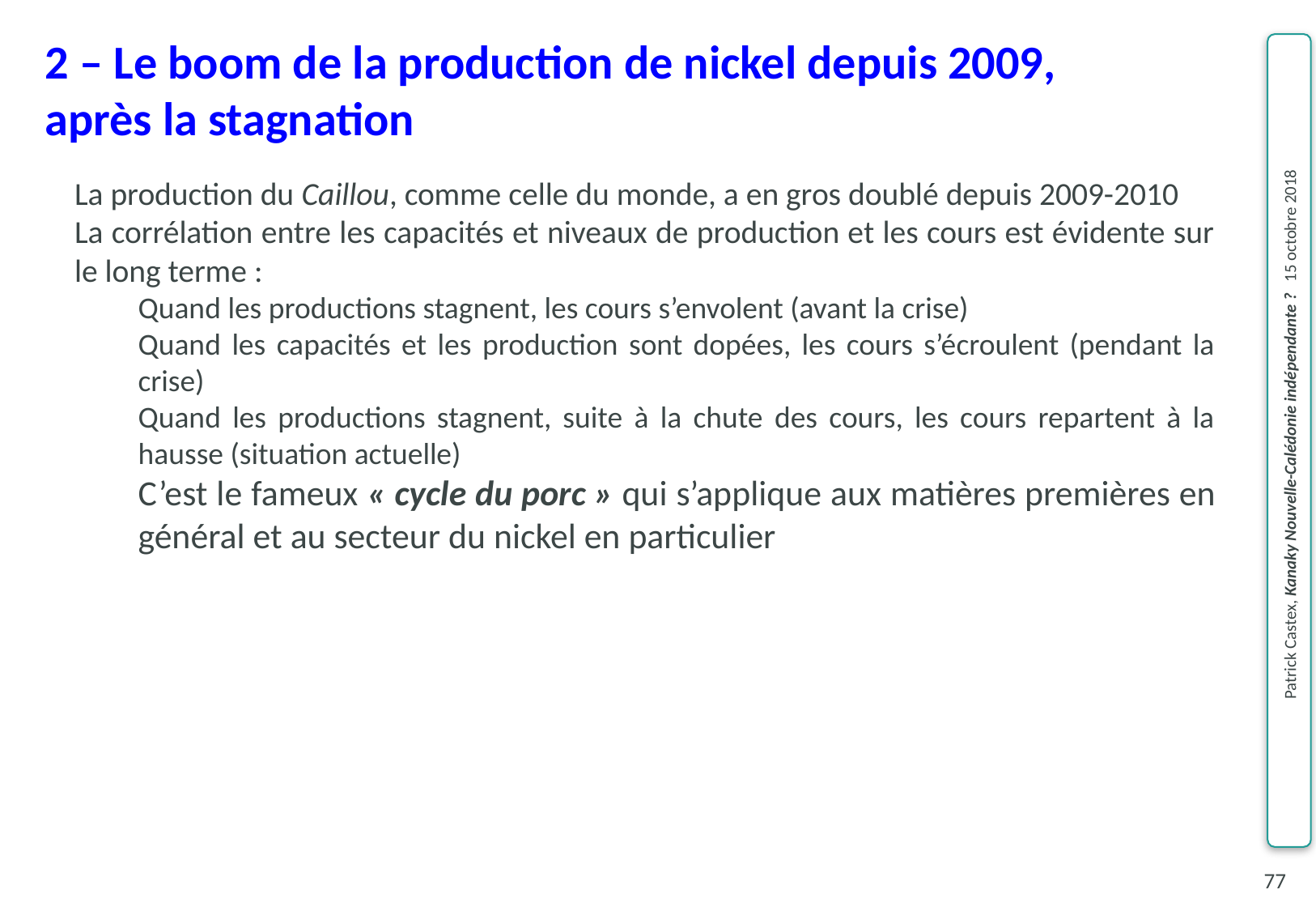

2 – Le boom de la production de nickel depuis 2009,
après la stagnation

La production du Caillou, comme celle du monde, a en gros doublé depuis 2009-2010
La corrélation entre les capacités et niveaux de production et les cours est évidente sur le long terme :
Quand les productions stagnent, les cours s’envolent (avant la crise)
Quand les capacités et les production sont dopées, les cours s’écroulent (pendant la crise)
Quand les productions stagnent, suite à la chute des cours, les cours repartent à la hausse (situation actuelle)
C’est le fameux « cycle du porc » qui s’applique aux matières premières en général et au secteur du nickel en particulier